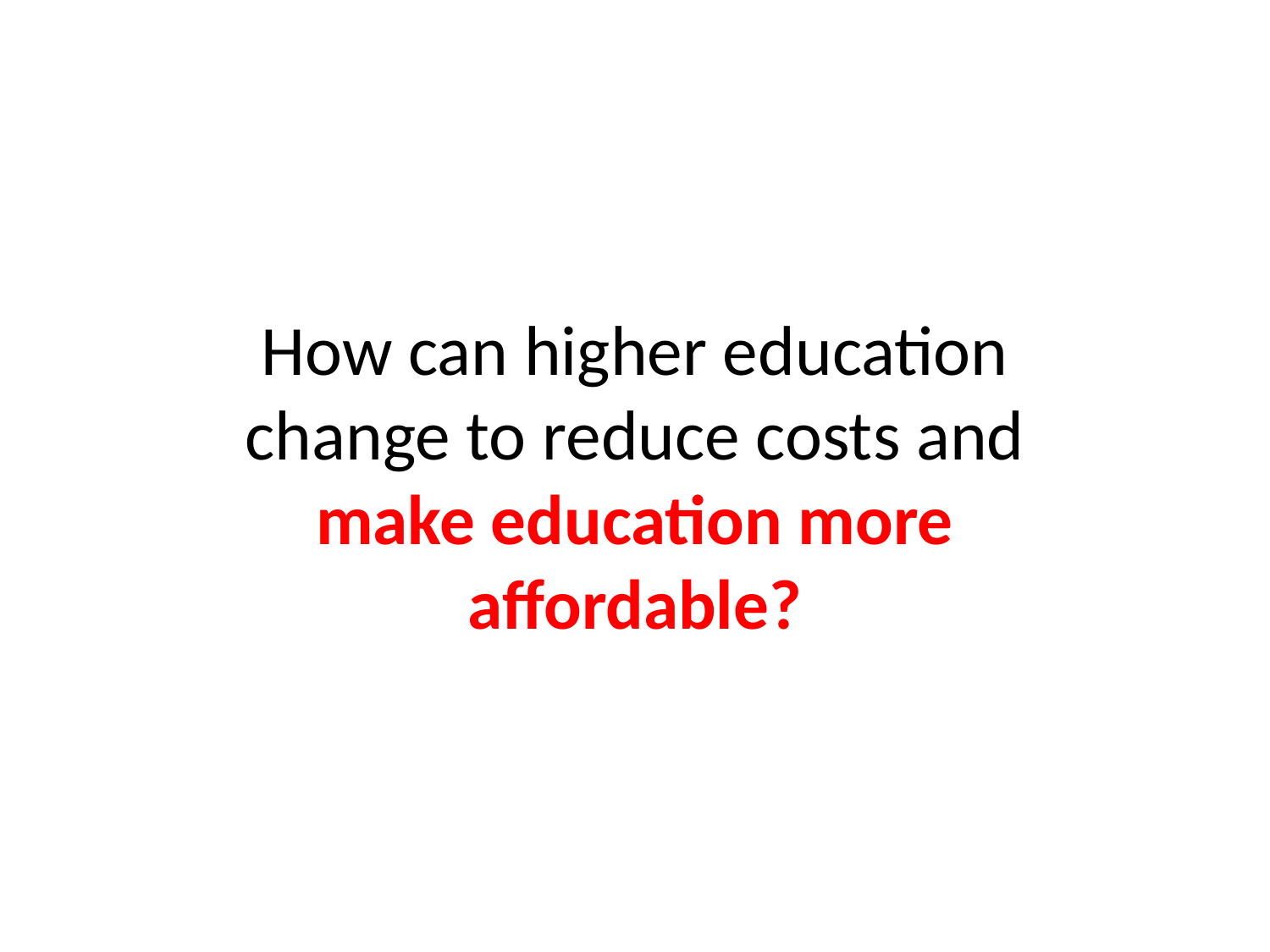

How can higher education change to reduce costs and make education more affordable?